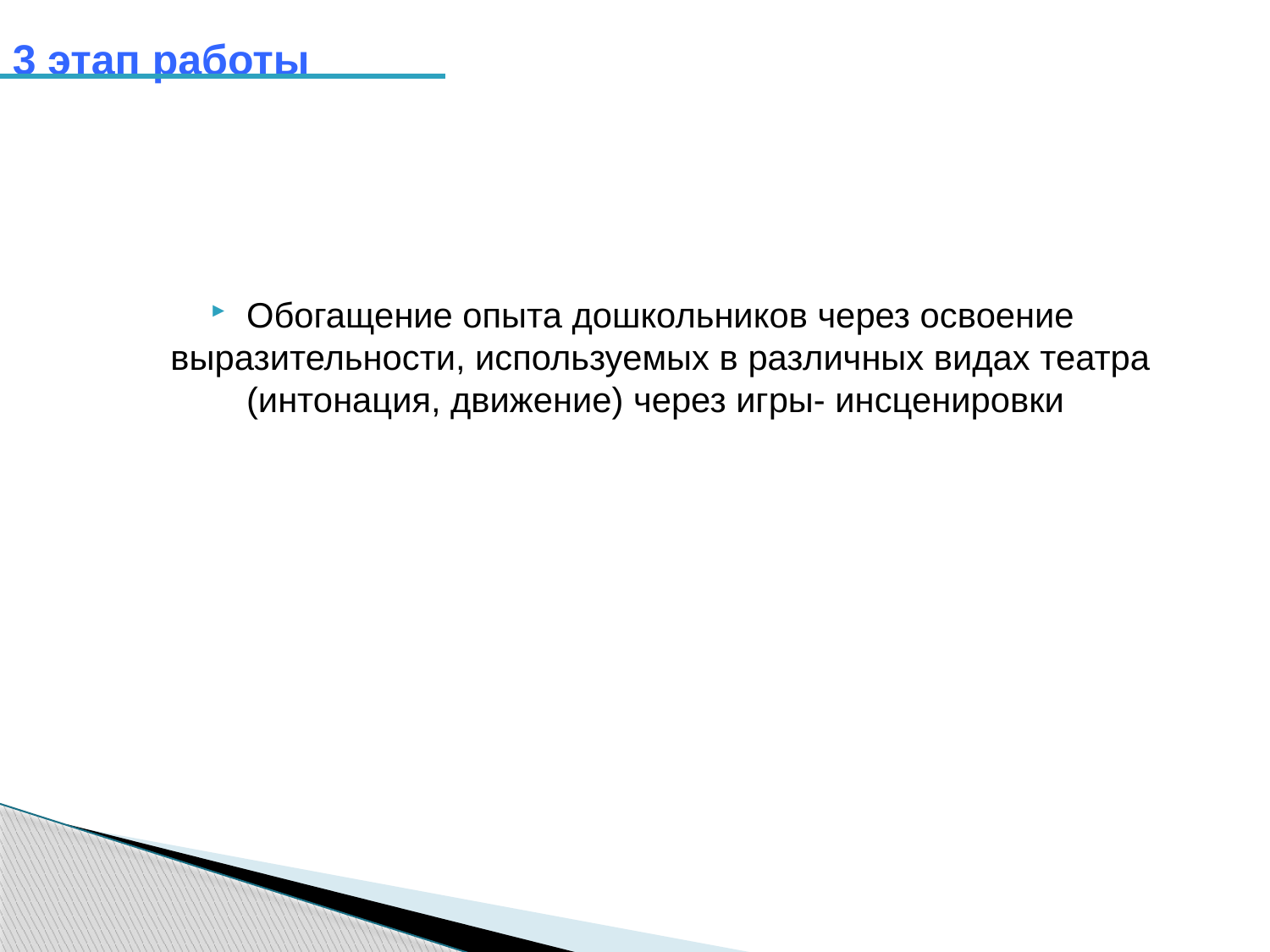

3 этап работы
Обогащение опыта дошкольников через освоение выразительности, используемых в различных видах театра (интонация, движение) через игры- инсценировки